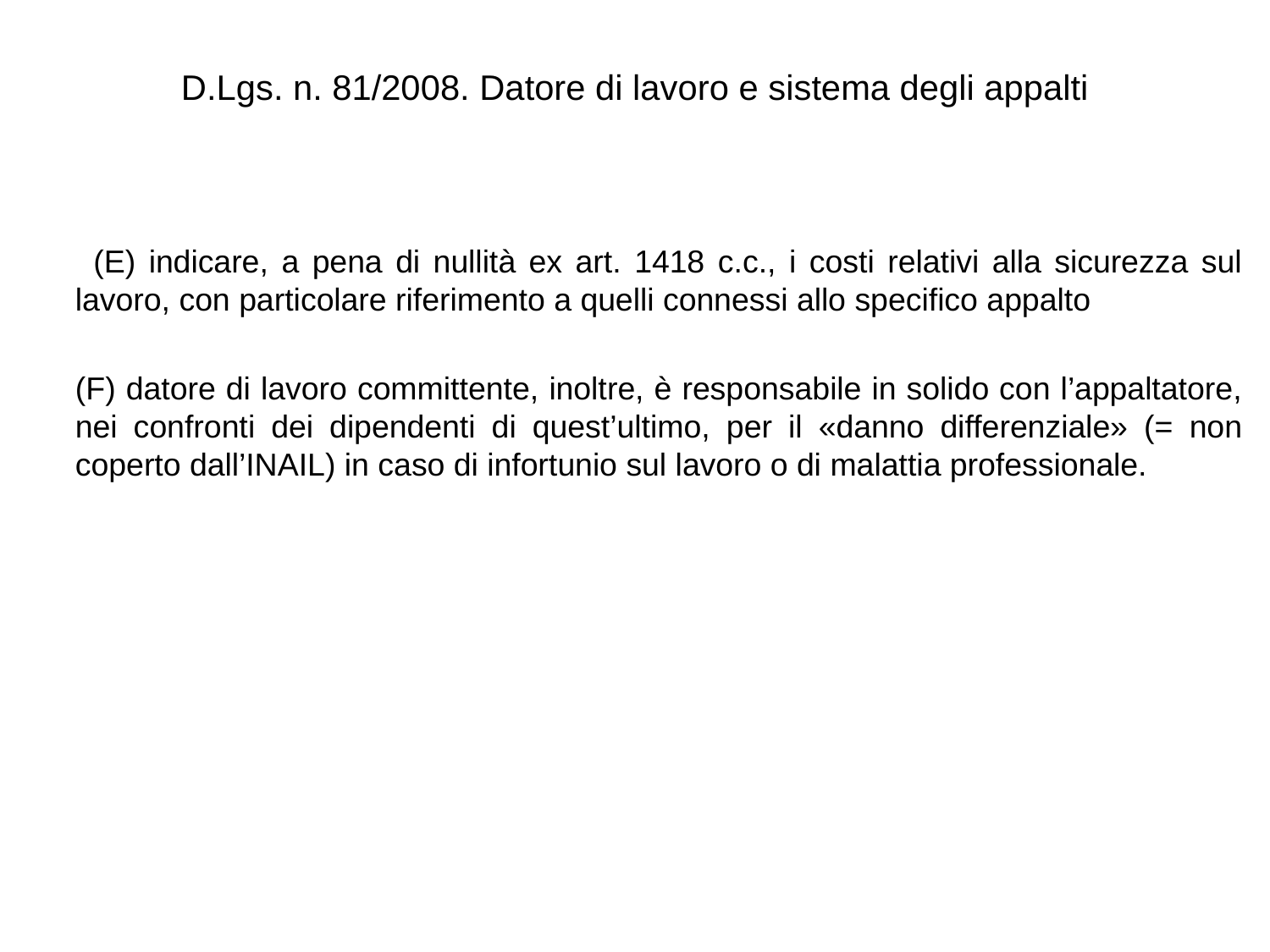

# D.Lgs. n. 81/2008. Datore di lavoro e sistema degli appalti

     (E) indicare, a pena di nullità ex art. 1418 c.c., i costi relativi alla sicurezza sul lavoro, con particolare riferimento a quelli connessi allo specifico appalto

	(F) datore di lavoro committente, inoltre, è responsabile in solido con l’appaltatore, nei confronti dei dipendenti di quest’ultimo, per il «danno differenziale» (= non coperto dall’INAIL) in caso di infortunio sul lavoro o di malattia professionale.